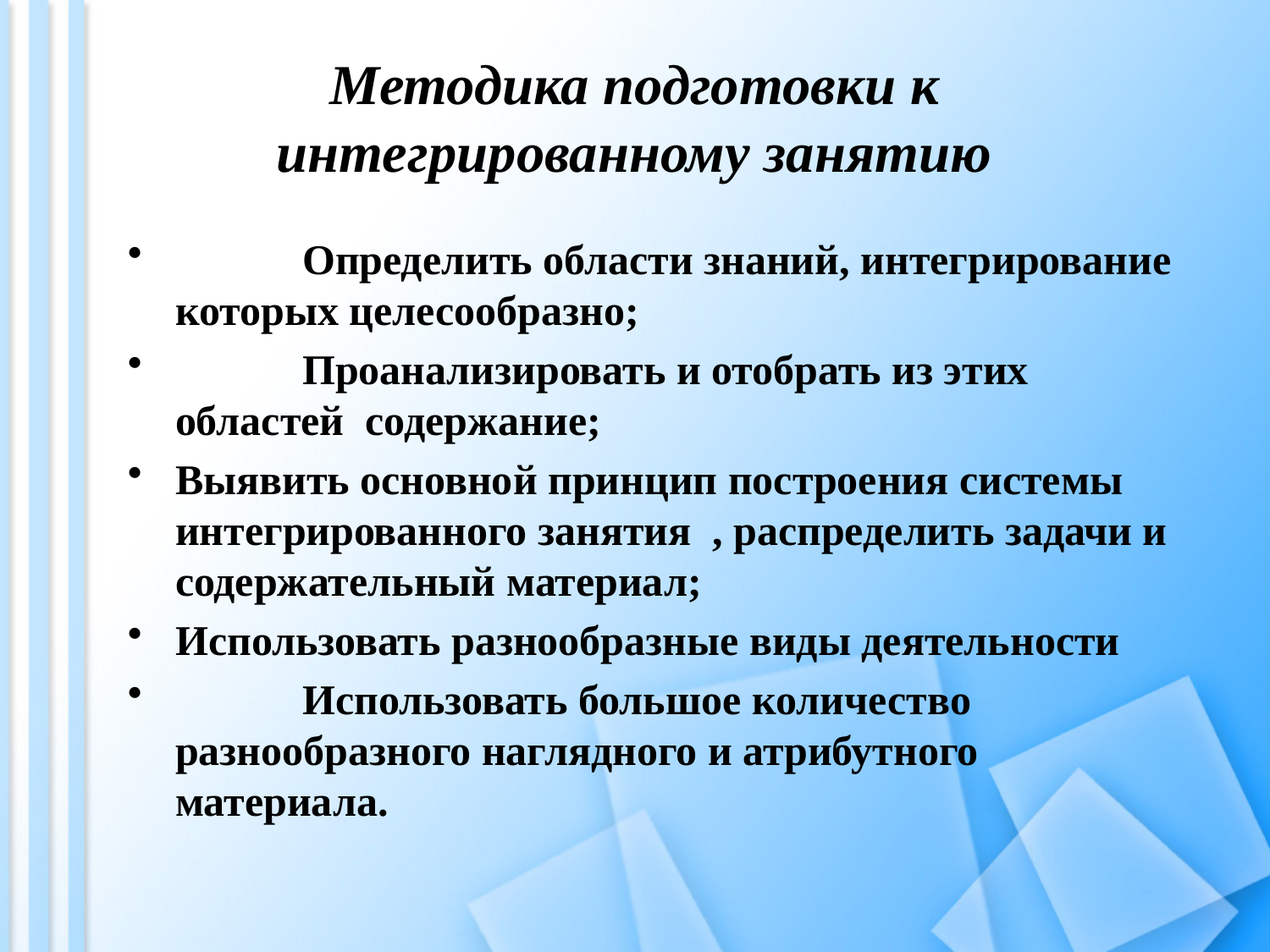

# Методика подготовки к интегрированному занятию
	Определить области знаний, интегрирование которых целесообразно;
 	Проанализировать и отобрать из этих областей  содержание;
Выявить основной принцип построения системы интегрированного занятия  , распределить задачи и содержательный материал;
Использовать разнообразные виды деятельности
	Использовать большое количество разнообразного наглядного и атрибутного материала.